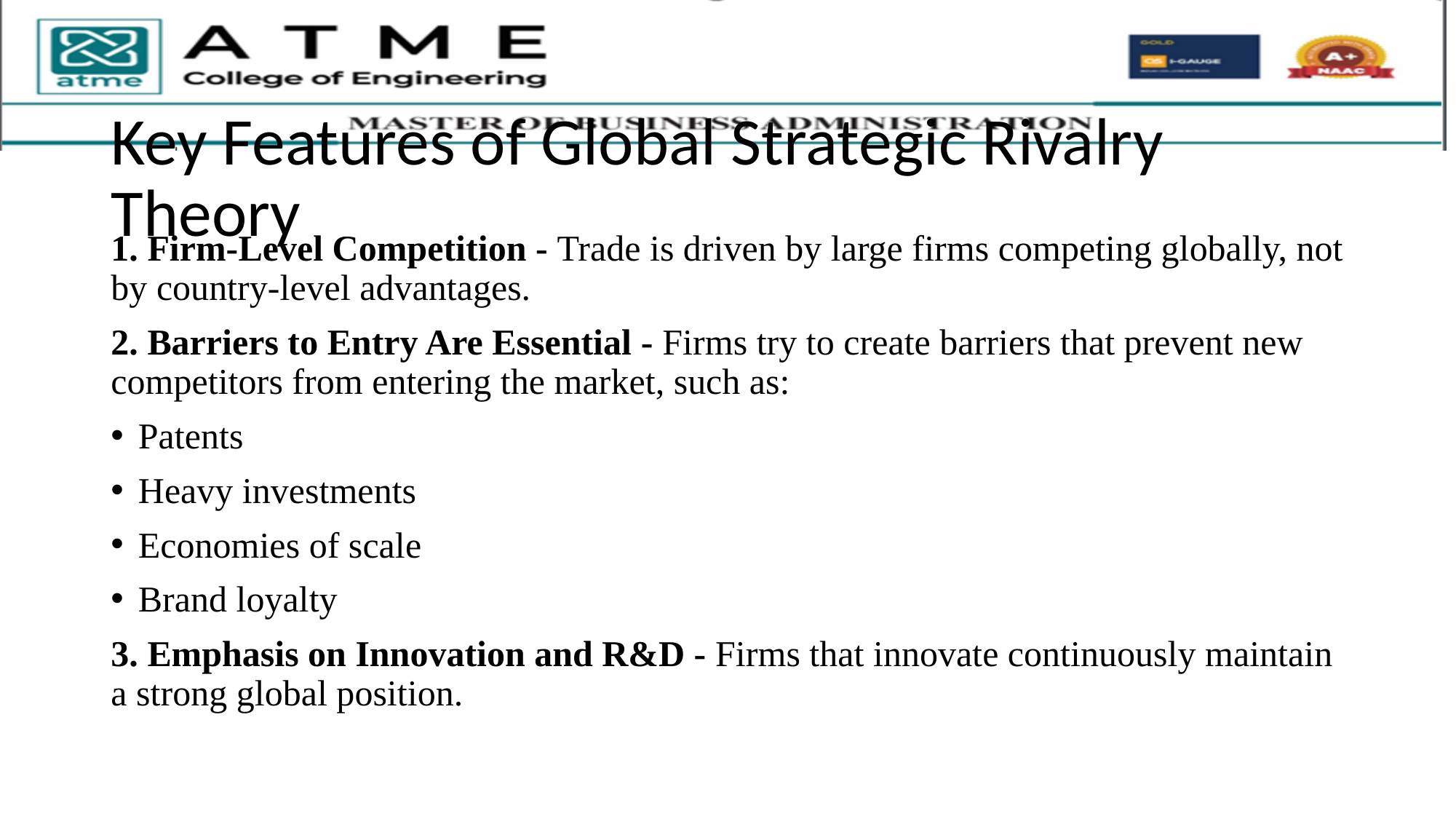

# Key Features of Global Strategic Rivalry Theory
1. Firm-Level Competition - Trade is driven by large firms competing globally, not by country-level advantages.
2. Barriers to Entry Are Essential - Firms try to create barriers that prevent new competitors from entering the market, such as:
Patents
Heavy investments
Economies of scale
Brand loyalty
3. Emphasis on Innovation and R&D - Firms that innovate continuously maintain a strong global position.